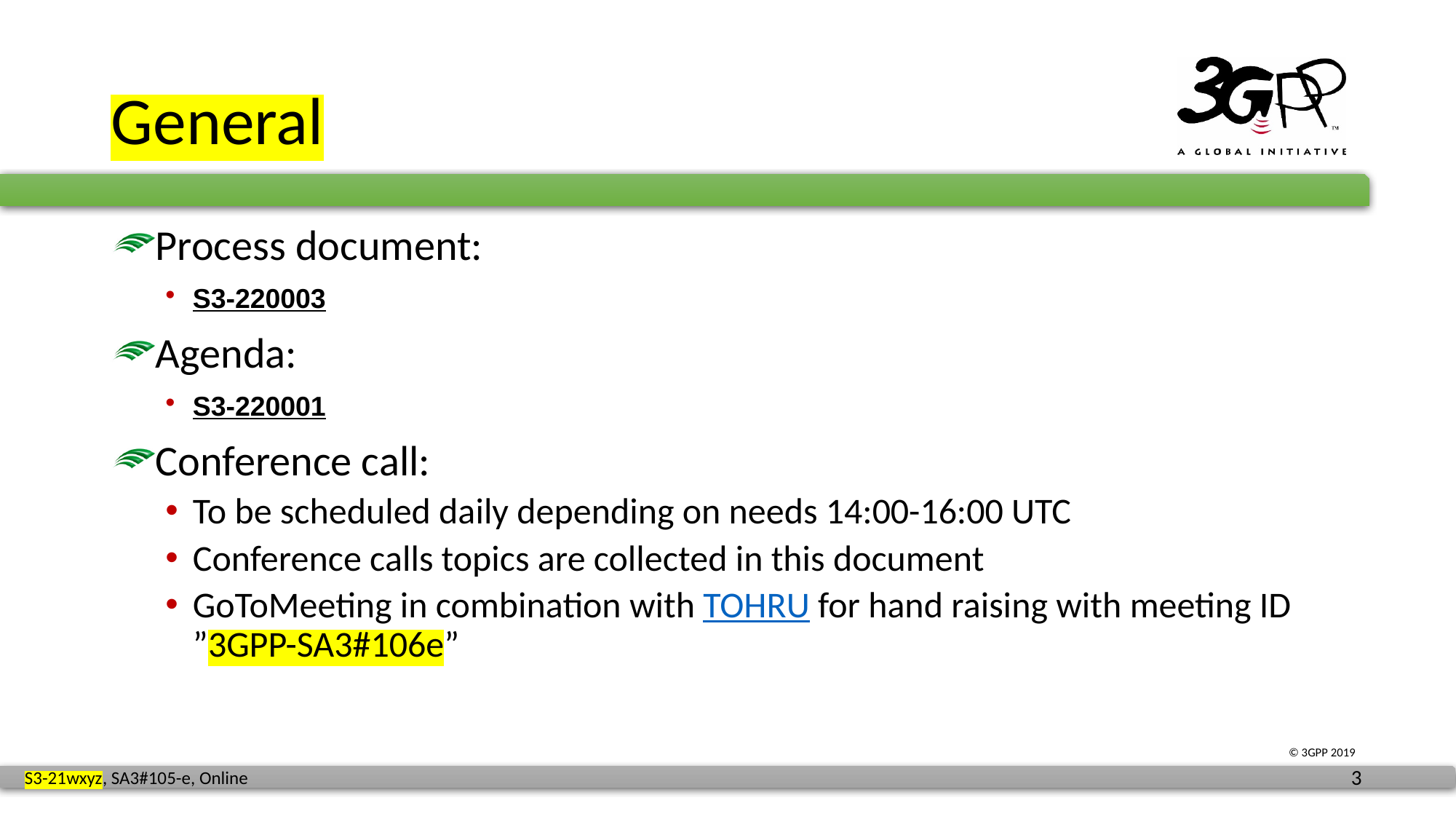

# General
Process document:
S3-220003
Agenda:
S3-220001
Conference call:
To be scheduled daily depending on needs 14:00-16:00 UTC
Conference calls topics are collected in this document
GoToMeeting in combination with TOHRU for hand raising with meeting ID ”3GPP-SA3#106e”